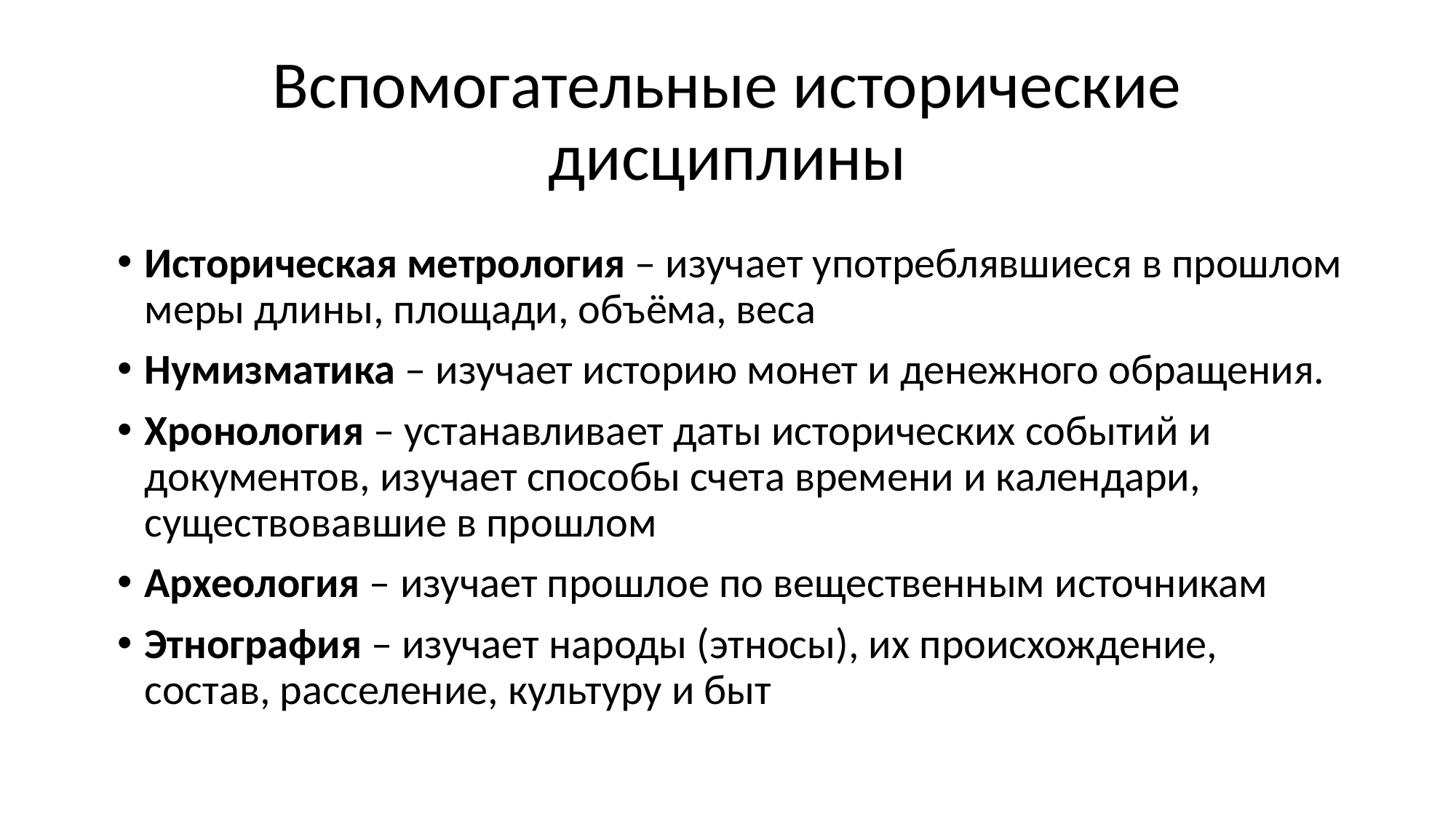

# Вспомогательные исторические дисциплины
Историческая метрология – изучает употреблявшиеся в прошлом меры длины, площади, объёма, веса
Нумизматика – изучает историю монет и денежного обращения.
Хронология – устанавливает даты исторических событий и документов, изучает способы счета времени и календари, существовавшие в прошлом
Археология – изучает прошлое по вещественным источникам
Этнография – изучает народы (этносы), их происхождение, состав, расселение, культуру и быт